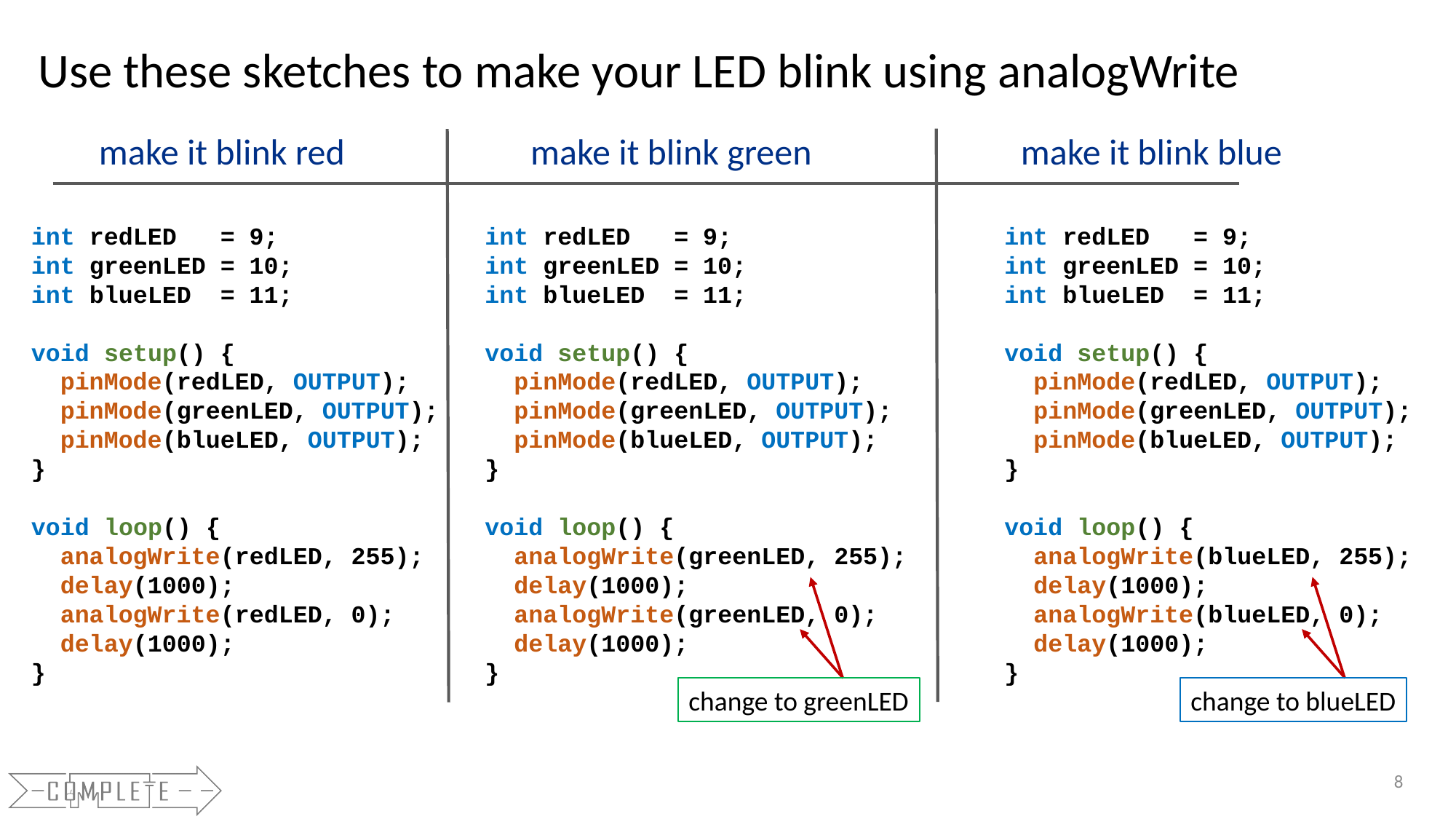

Use these sketches to make your LED blink using analogWrite
make it blink red
make it blink green
make it blink blue
int redLED   = 9;
int greenLED = 10;
int blueLED  = 11;

void setup() {
  pinMode(redLED, OUTPUT);
  pinMode(greenLED, OUTPUT);
  pinMode(blueLED, OUTPUT);
}

void loop() {
  analogWrite(redLED, 255);
  delay(1000);
  analogWrite(redLED, 0);
  delay(1000);
}
int redLED   = 9;
int greenLED = 10;
int blueLED  = 11;

void setup() {
  pinMode(redLED, OUTPUT);
  pinMode(greenLED, OUTPUT);
  pinMode(blueLED, OUTPUT);
}

void loop() {
  analogWrite(greenLED, 255);
  delay(1000);
  analogWrite(greenLED, 0);
  delay(1000);
}
int redLED   = 9;
int greenLED = 10;
int blueLED  = 11;

void setup() {
  pinMode(redLED, OUTPUT);
  pinMode(greenLED, OUTPUT);
  pinMode(blueLED, OUTPUT);
}

void loop() {
  analogWrite(blueLED, 255);
  delay(1000);
  analogWrite(blueLED, 0);
  delay(1000);
}
change to greenLED
change to blueLED
8